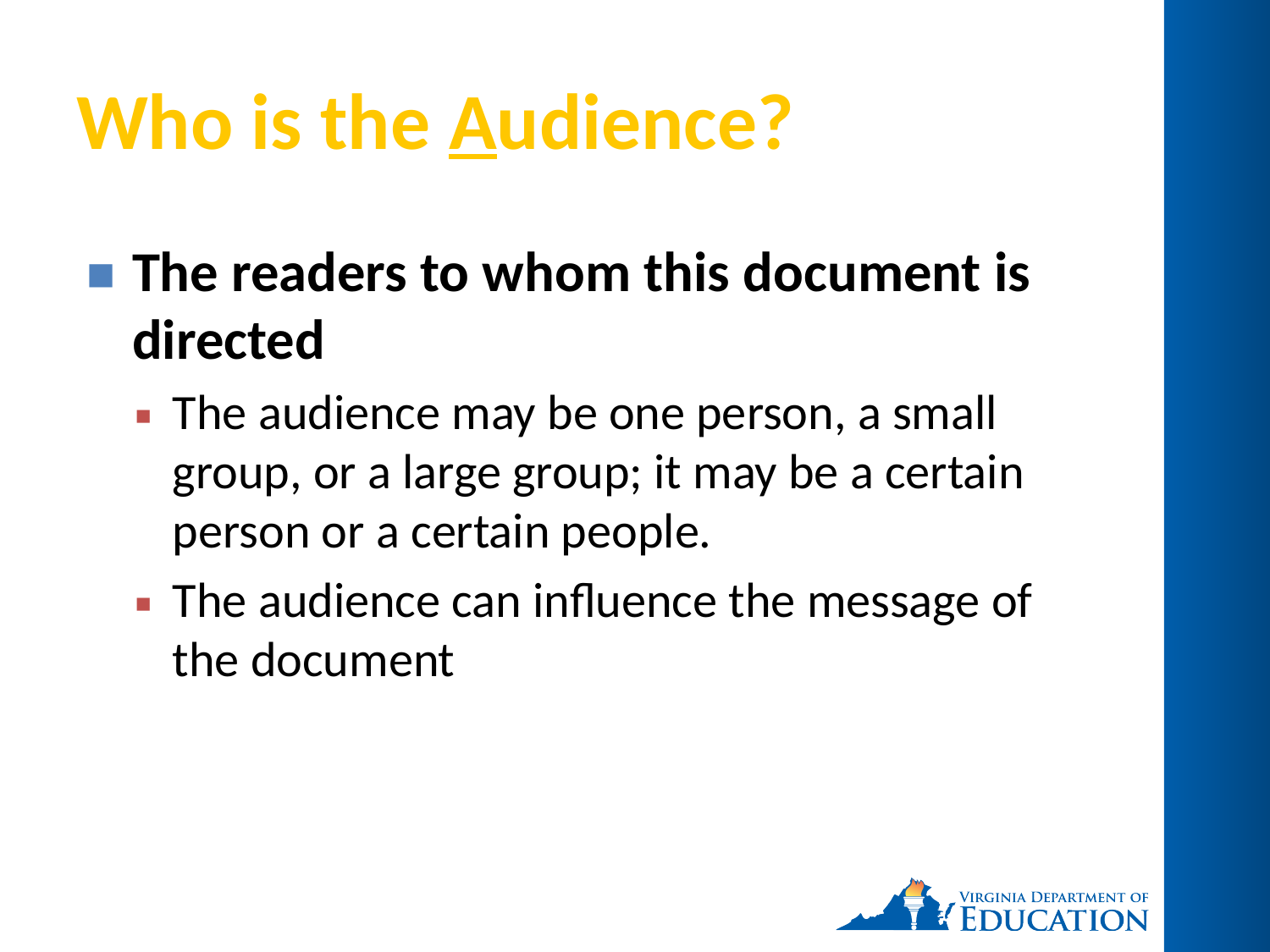

# Who is the Audience?
The readers to whom this document is directed
The audience may be one person, a small group, or a large group; it may be a certain person or a certain people.
The audience can influence the message of the document